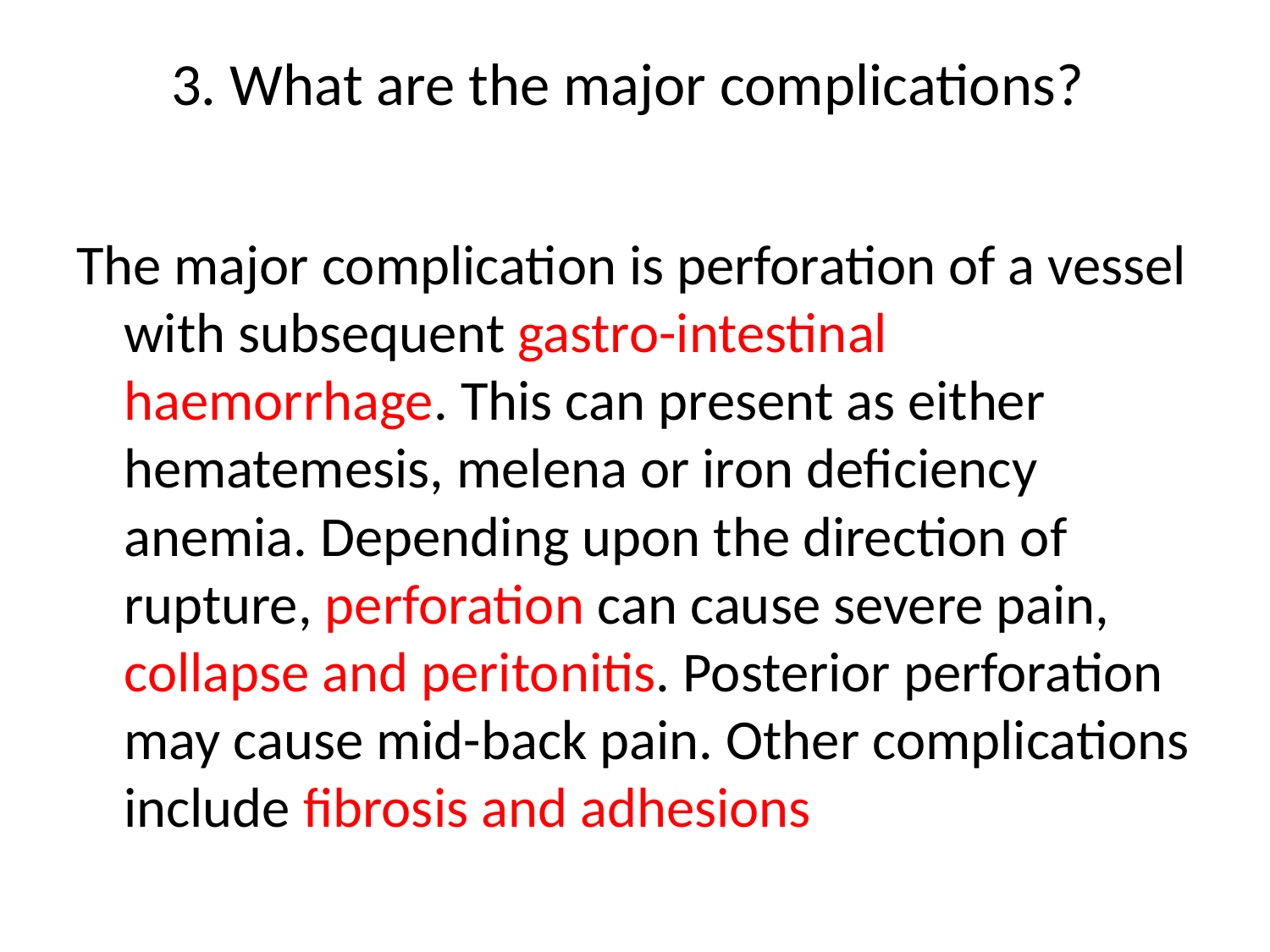

# 3. What are the major complications?
The major complication is perforation of a vessel with subsequent gastro-intestinal haemorrhage. This can present as either hematemesis, melena or iron deficiency anemia. Depending upon the direction of rupture, perforation can cause severe pain, collapse and peritonitis. Posterior perforation may cause mid-back pain. Other complications include fibrosis and adhesions